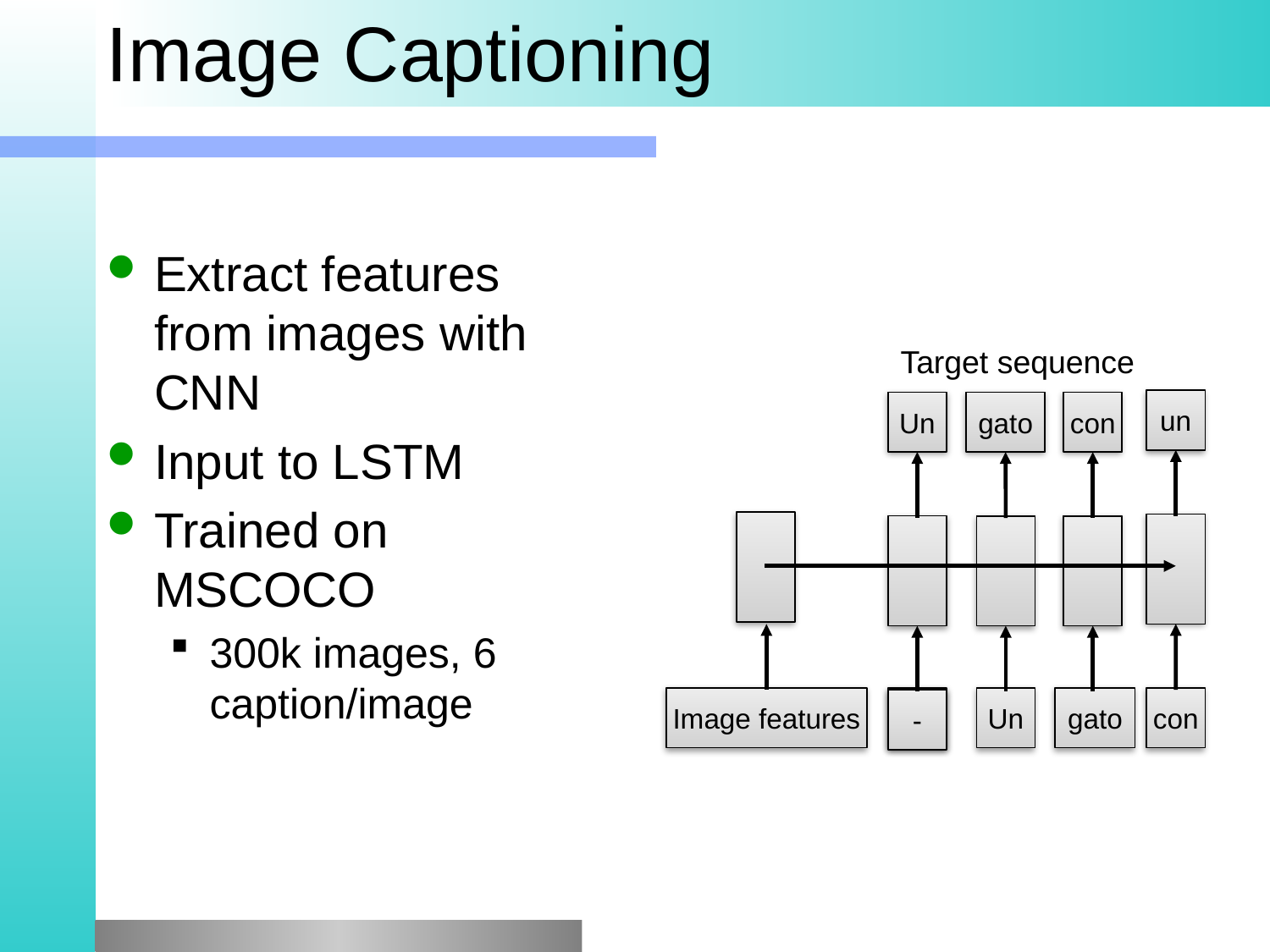

# Image Captioning
Extract features from images with CNN
Input to LSTM
Trained on MSCOCO
300k images, 6 caption/image
Target sequence
un
Un
gato
con

Image features
-
Un
gato
con
-